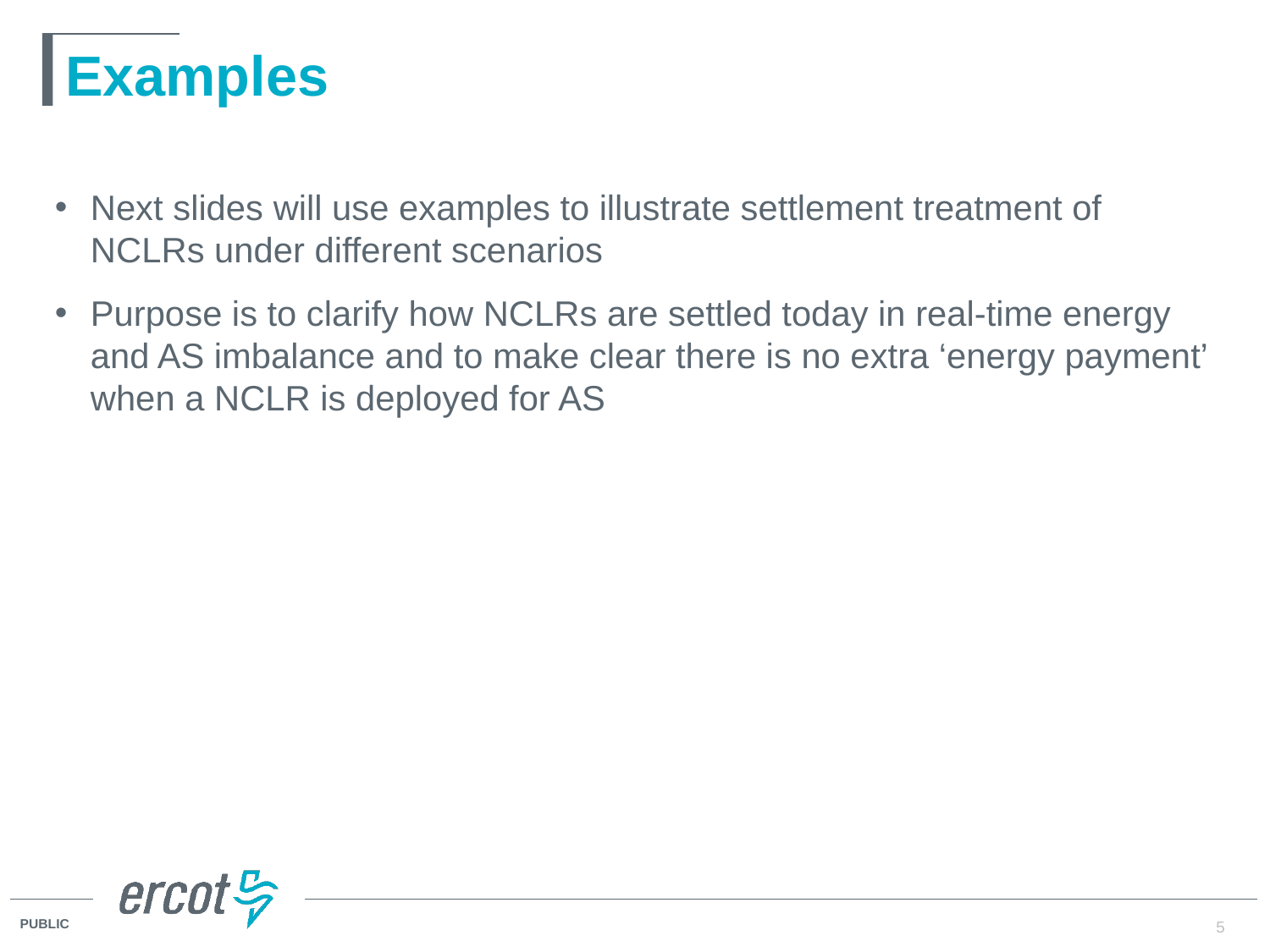

# Examples
Next slides will use examples to illustrate settlement treatment of NCLRs under different scenarios
Purpose is to clarify how NCLRs are settled today in real-time energy and AS imbalance and to make clear there is no extra ‘energy payment’ when a NCLR is deployed for AS
5